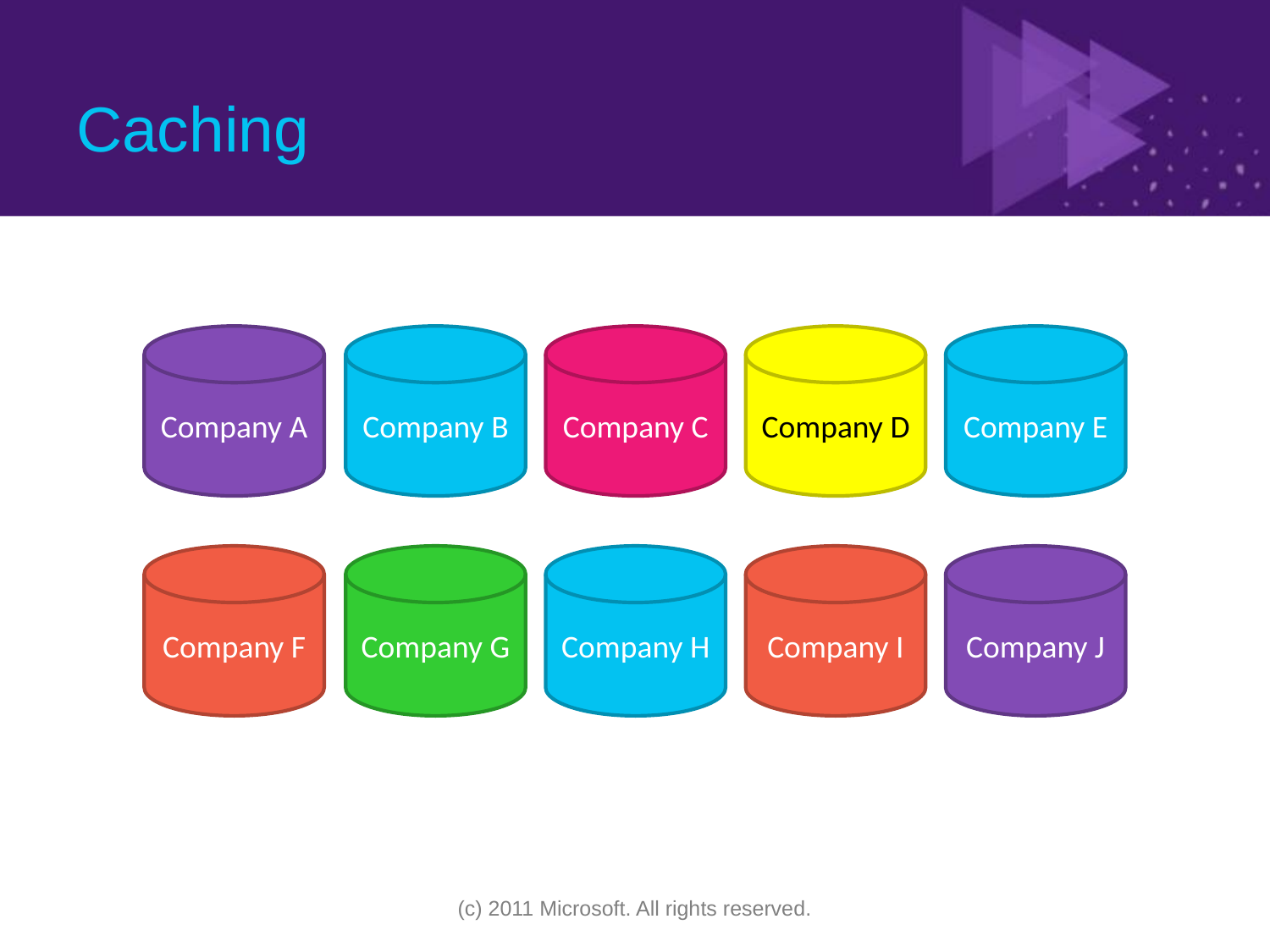

# Caching
Company A
Company B
Company C
Company D
Company E
Company F
Company G
Company H
Company I
Company J
(c) 2011 Microsoft. All rights reserved.